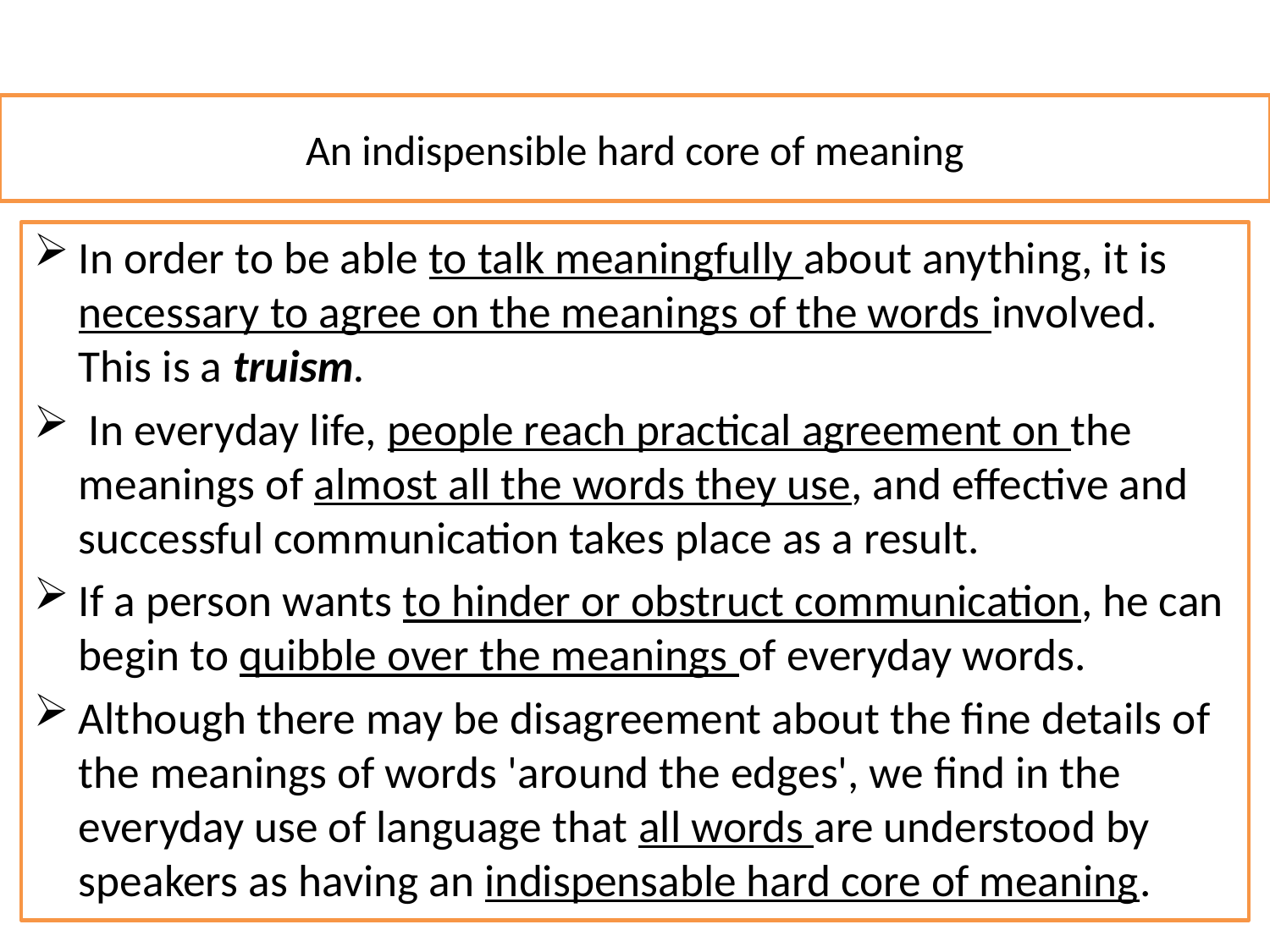

# An indispensible hard core of meaning
In order to be able to talk meaningfully about anything, it is necessary to agree on the meanings of the words involved. This is a truism.
 In everyday life, people reach practical agreement on the meanings of almost all the words they use, and effective and successful communication takes place as a result.
If a person wants to hinder or obstruct communication, he can begin to quibble over the meanings of everyday words.
Although there may be disagreement about the fine details of the meanings of words 'around the edges', we find in the everyday use of language that all words are understood by speakers as having an indispensable hard core of meaning.